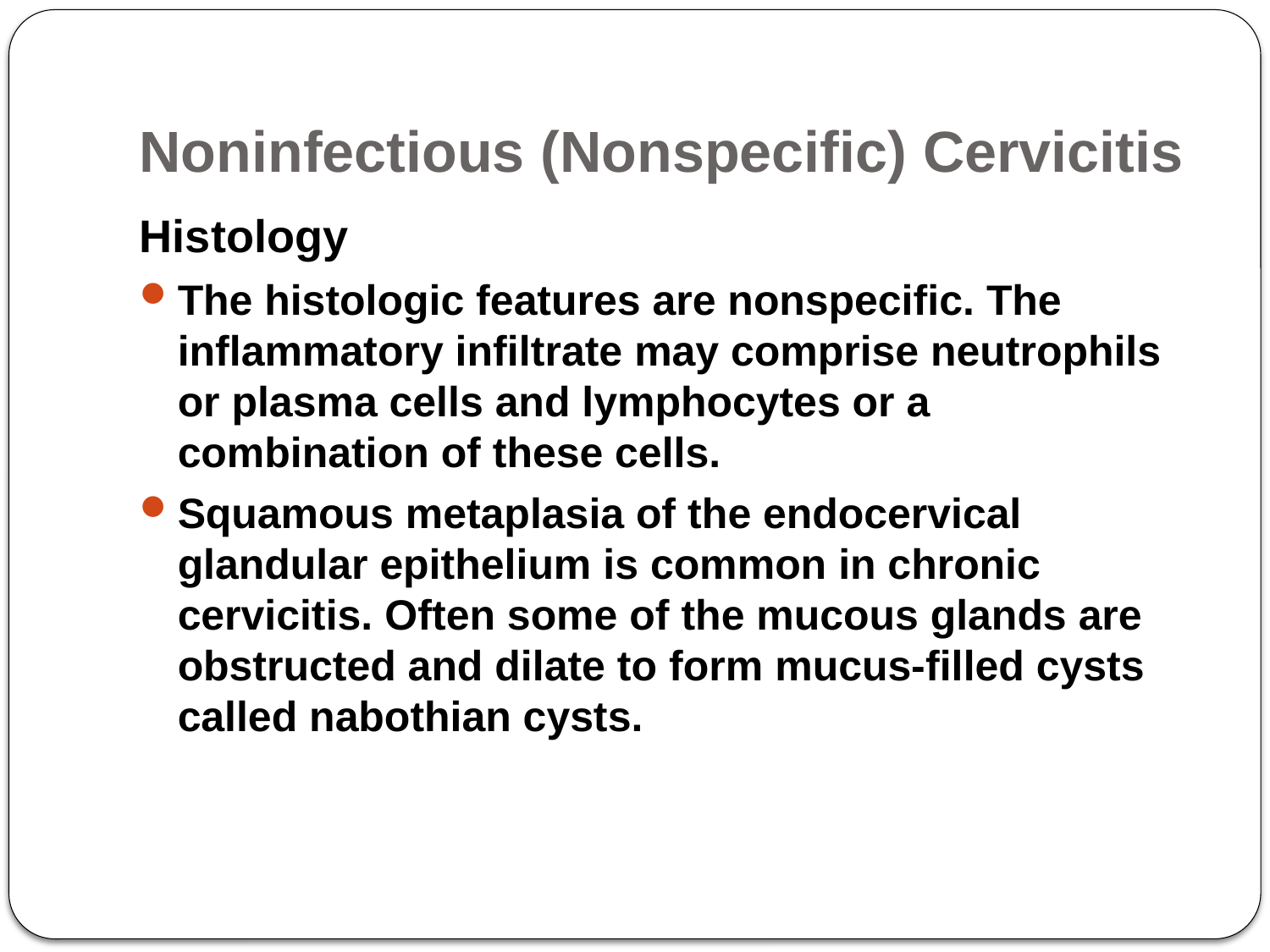

# Noninfectious (Nonspecific) Cervicitis
Histology
The histologic features are nonspecific. The inflammatory infiltrate may comprise neutrophils or plasma cells and lymphocytes or a combination of these cells.
Squamous metaplasia of the endocervical glandular epithelium is common in chronic cervicitis. Often some of the mucous glands are obstructed and dilate to form mucus-filled cysts called nabothian cysts.